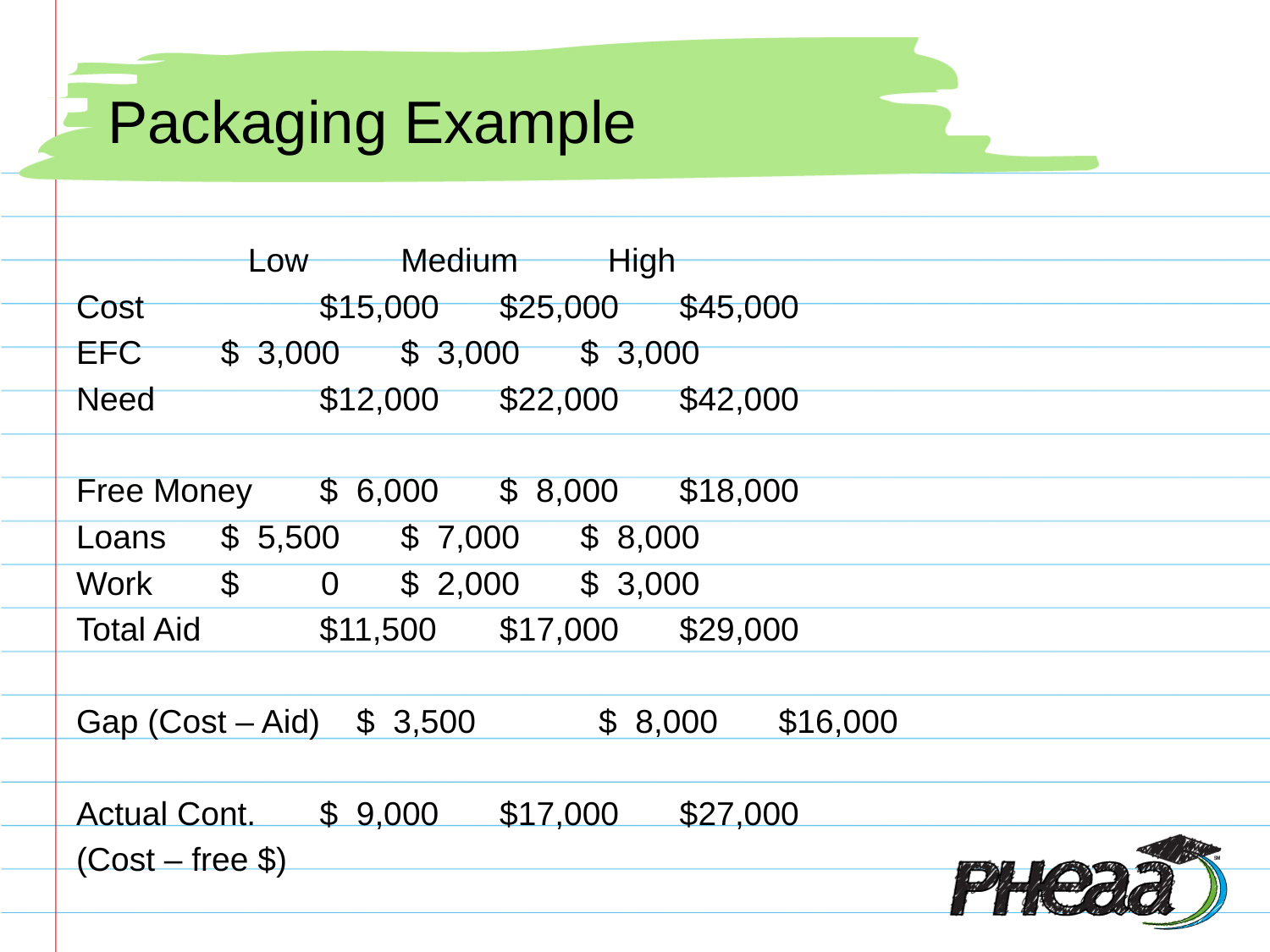

# Packaging Example
		        Low	   Medium	    High
Cost	     	     $15,000	   $25,000	 $45,000
EFC		     $  3,000	   $  3,000	 $  3,000
Need	      	     $12,000	   $22,000	 $42,000

Free Money	     $  6,000	   $  8,000	 $18,000
Loans		     $  5,500	   $  7,000	 $  8,000
Work		     $         0	   $  2,000	 $  3,000
Total Aid	     $11,500	   $17,000	 $29,000

Gap (Cost – Aid)    $  3,500	   $  8,000	 $16,000

Actual Cont.	     $  9,000  	   $17,000	 $27,000
(Cost – free $)